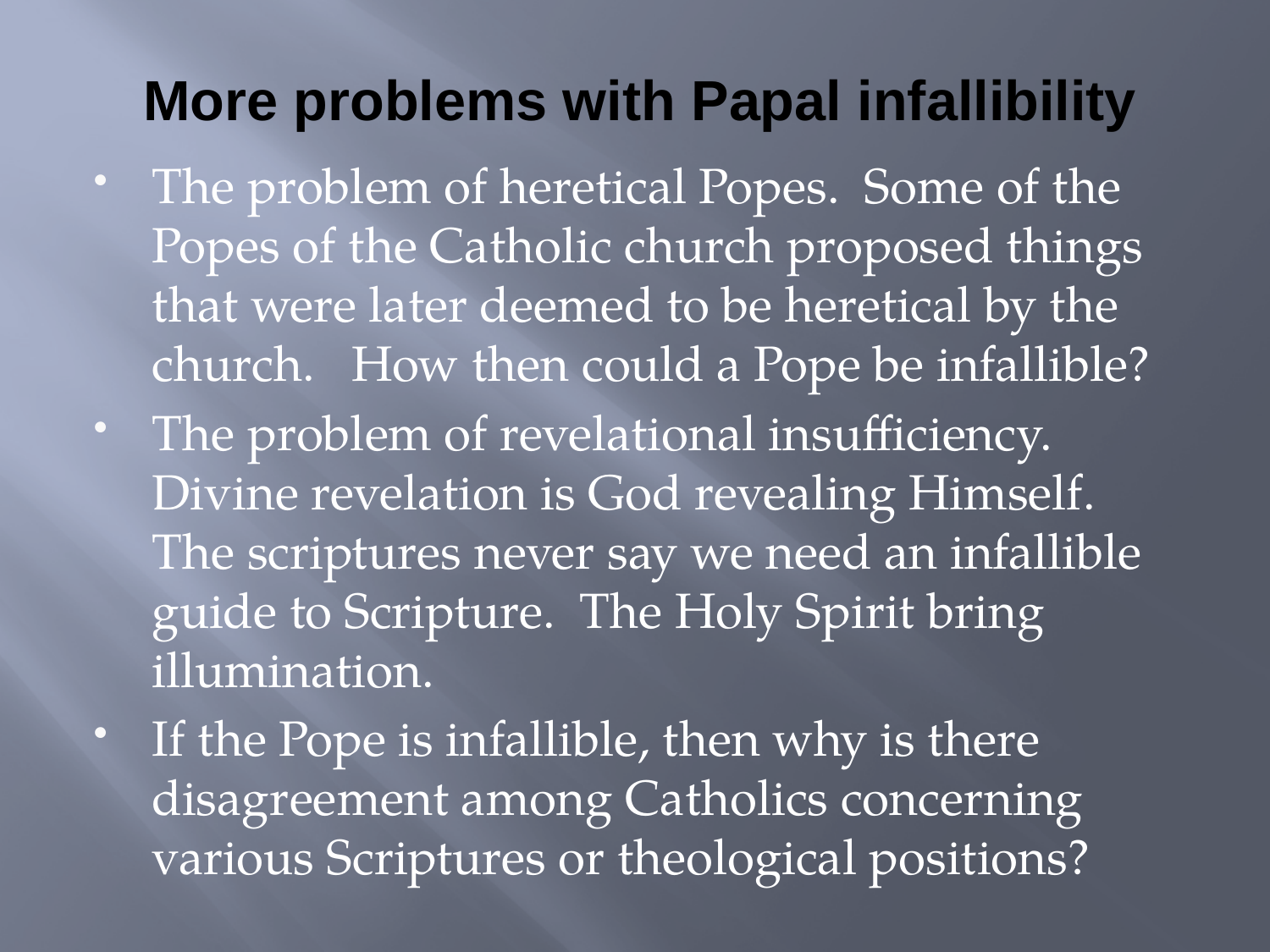

# More problems with Papal infallibility
The problem of heretical Popes.  Some of the Popes of the Catholic church proposed things that were later deemed to be heretical by the church.   How then could a Pope be infallible?
The problem of revelational insufficiency.  Divine revelation is God revealing Himself.  The scriptures never say we need an infallible guide to Scripture.  The Holy Spirit bring illumination.
If the Pope is infallible, then why is there disagreement among Catholics concerning various Scriptures or theological positions?